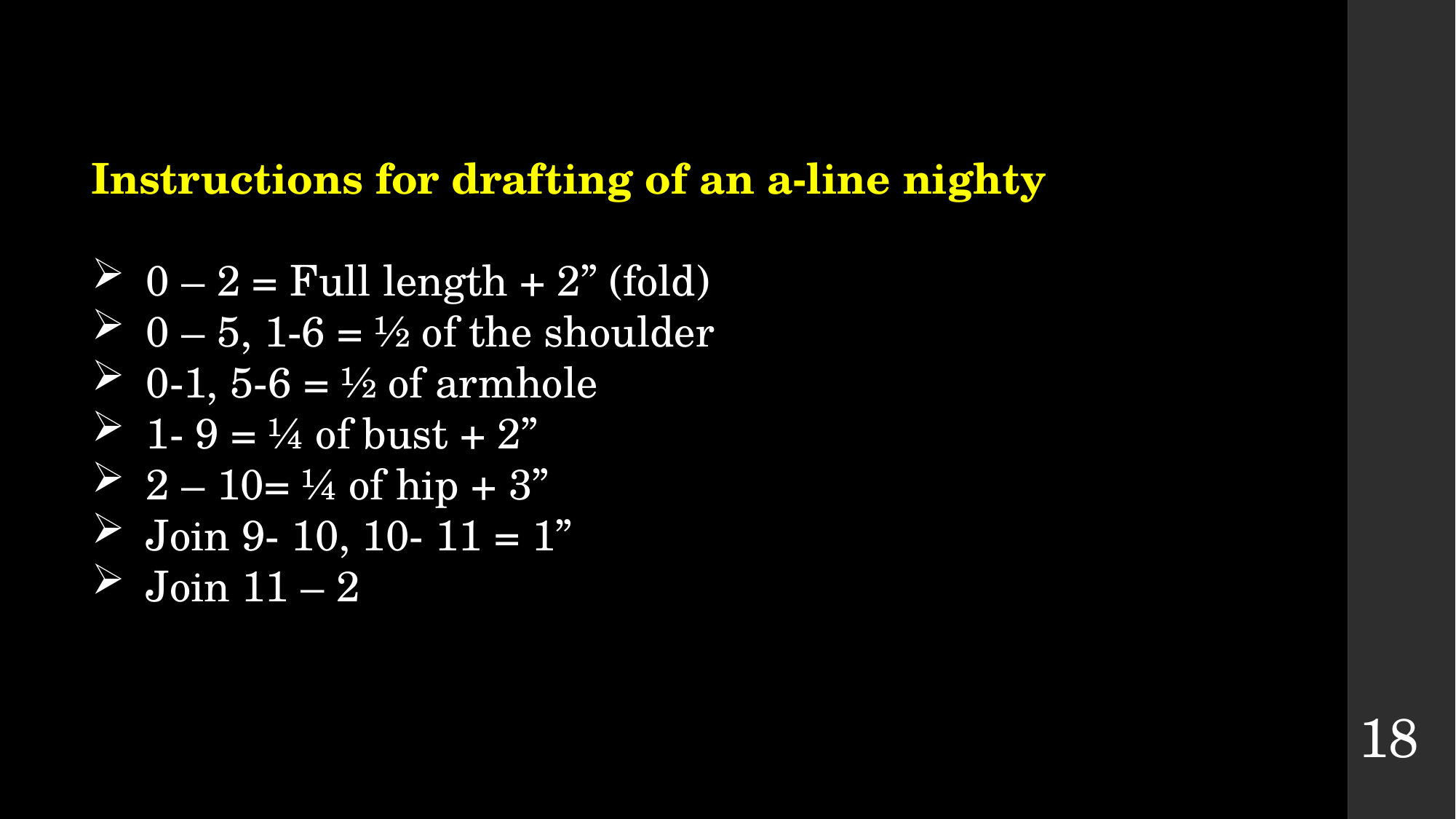

Instructions for drafting of an a-line nighty

0 – 2 = Full length + 2” (fold)
0 – 5, 1-6 = ½ of the shoulder
0-1, 5-6 = ½ of armhole
1- 9 = ¼ of bust + 2”
2 – 10= ¼ of hip + 3”
Join 9- 10, 10- 11 = 1”
Join 11 – 2
18